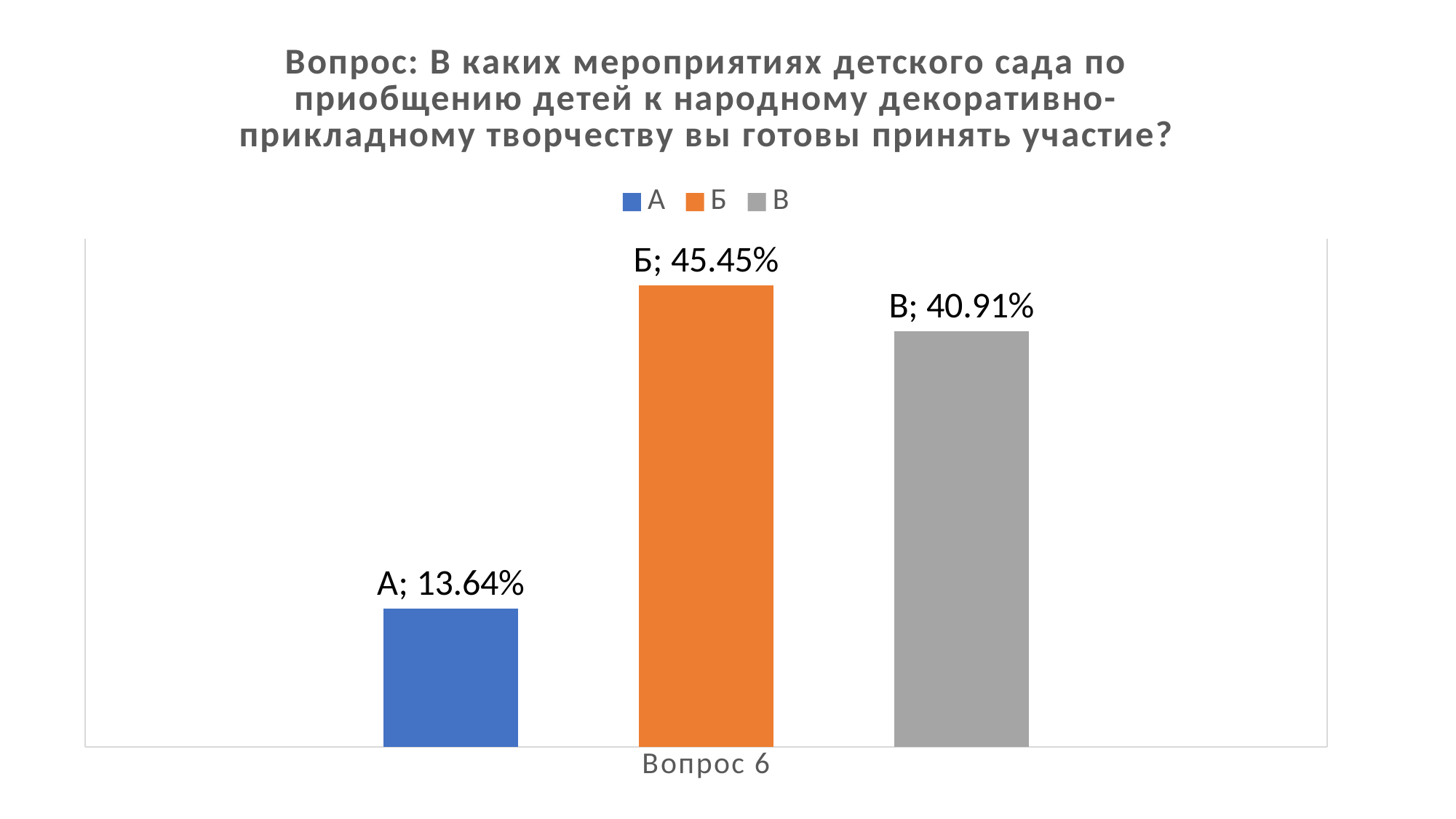

### Chart: Вопрос: В каких мероприятиях детского сада по приобщению детей к народному декоративно-прикладному творчеству вы готовы принять участие?

| Category | А | Б | В |
|---|---|---|---|
| Вопрос 6 | 0.13636363636363635 | 0.45454545454545453 | 0.4090909090909091 |